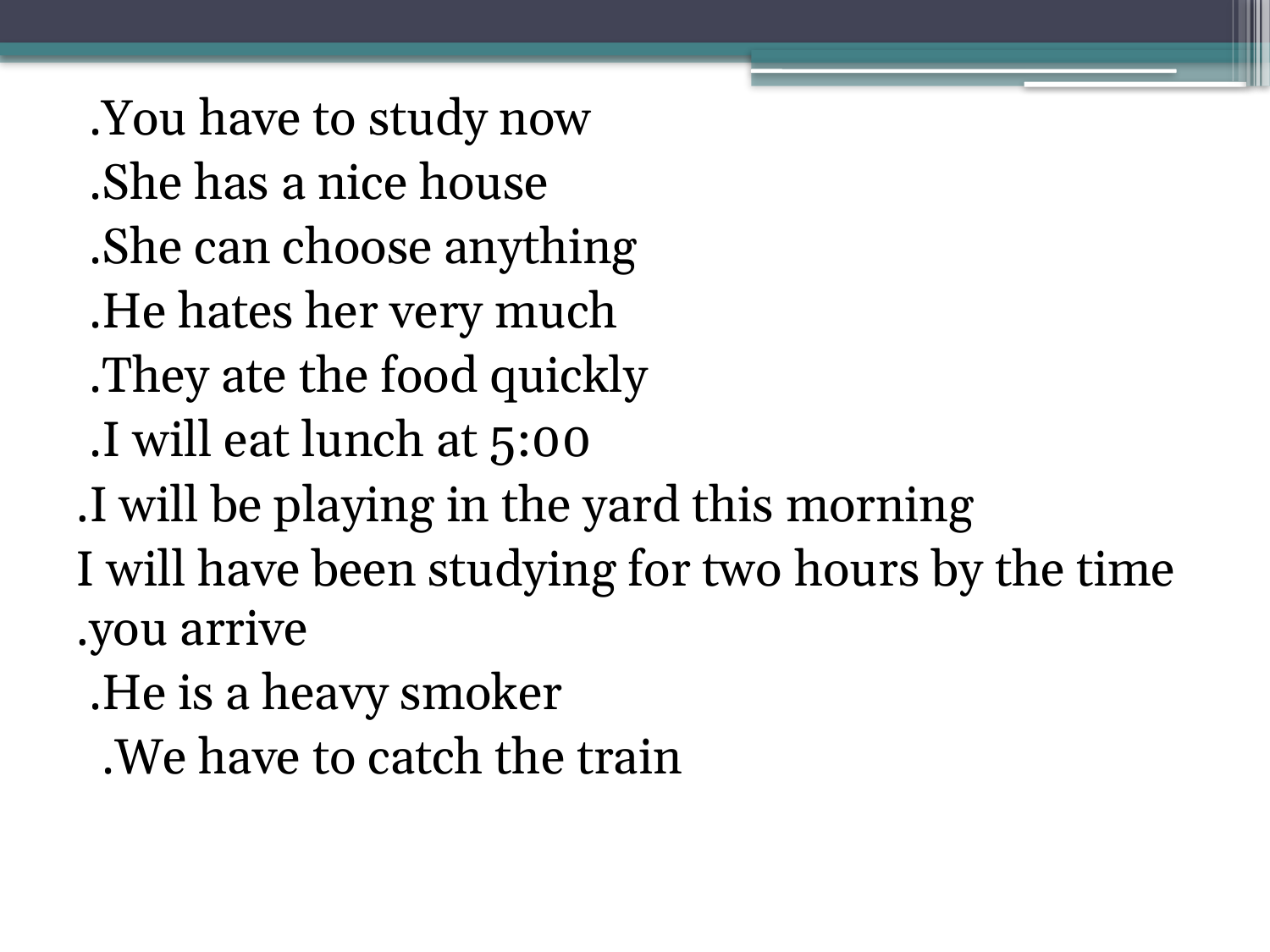

You have to study now.
She has a nice house.
She can choose anything.
He hates her very much.
They ate the food quickly.
I will eat lunch at 5:00.
I will be playing in the yard this morning.
I will have been studying for two hours by the time you arrive.
He is a heavy smoker.
We have to catch the train.